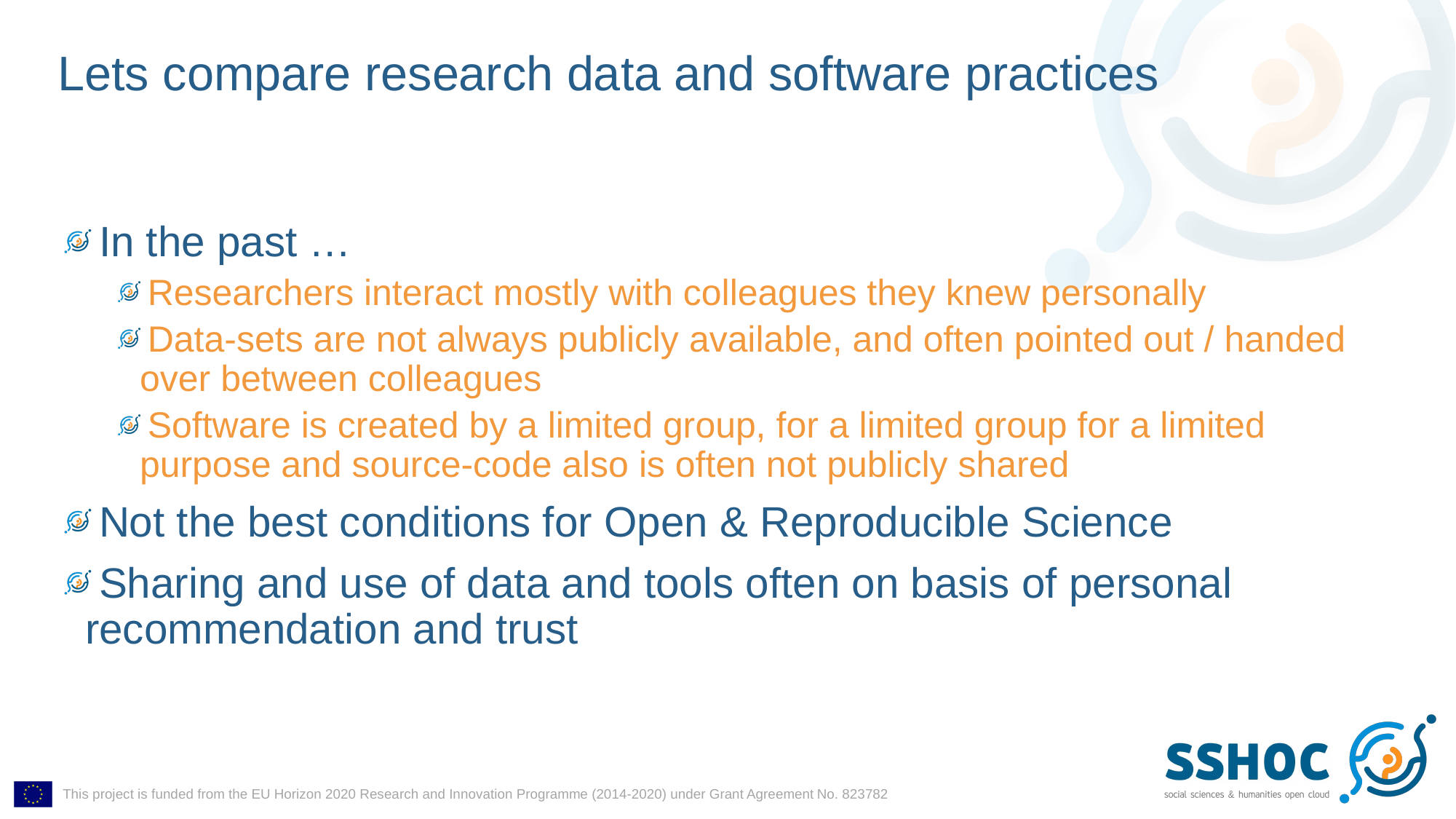

# Lets compare research data and software practices

In the past …
Researchers interact mostly with colleagues they knew personally
Data-sets are not always publicly available, and often pointed out / handed over between colleagues
Software is created by a limited group, for a limited group for a limited purpose and source-code also is often not publicly shared
Not the best conditions for Open & Reproducible Science
Sharing and use of data and tools often on basis of personal recommendation and trust